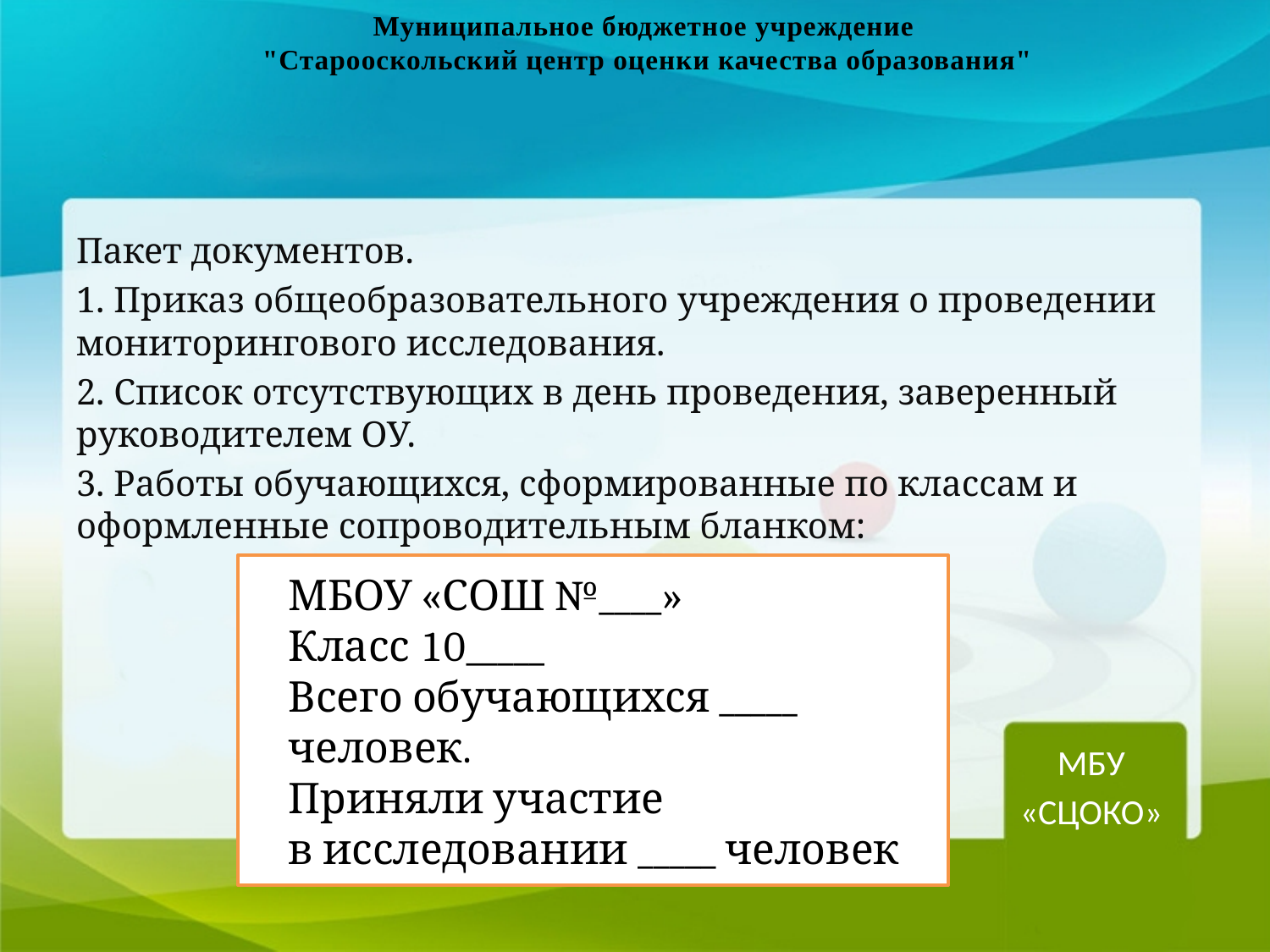

Муниципальное бюджетное учреждение
"Старооскольский центр оценки качества образования"
Пакет документов.
1. Приказ общеобразовательного учреждения о проведении мониторингового исследования.
2. Список отсутствующих в день проведения, заверенный руководителем ОУ.
3. Работы обучающихся, сформированные по классам и оформленные сопроводительным бланком:

МБОУ «СОШ №____»
Класс 10_____
Всего обучающихся _____ человек.
Приняли участие
в исследовании _____ человек
МБУ
«СЦОКО»